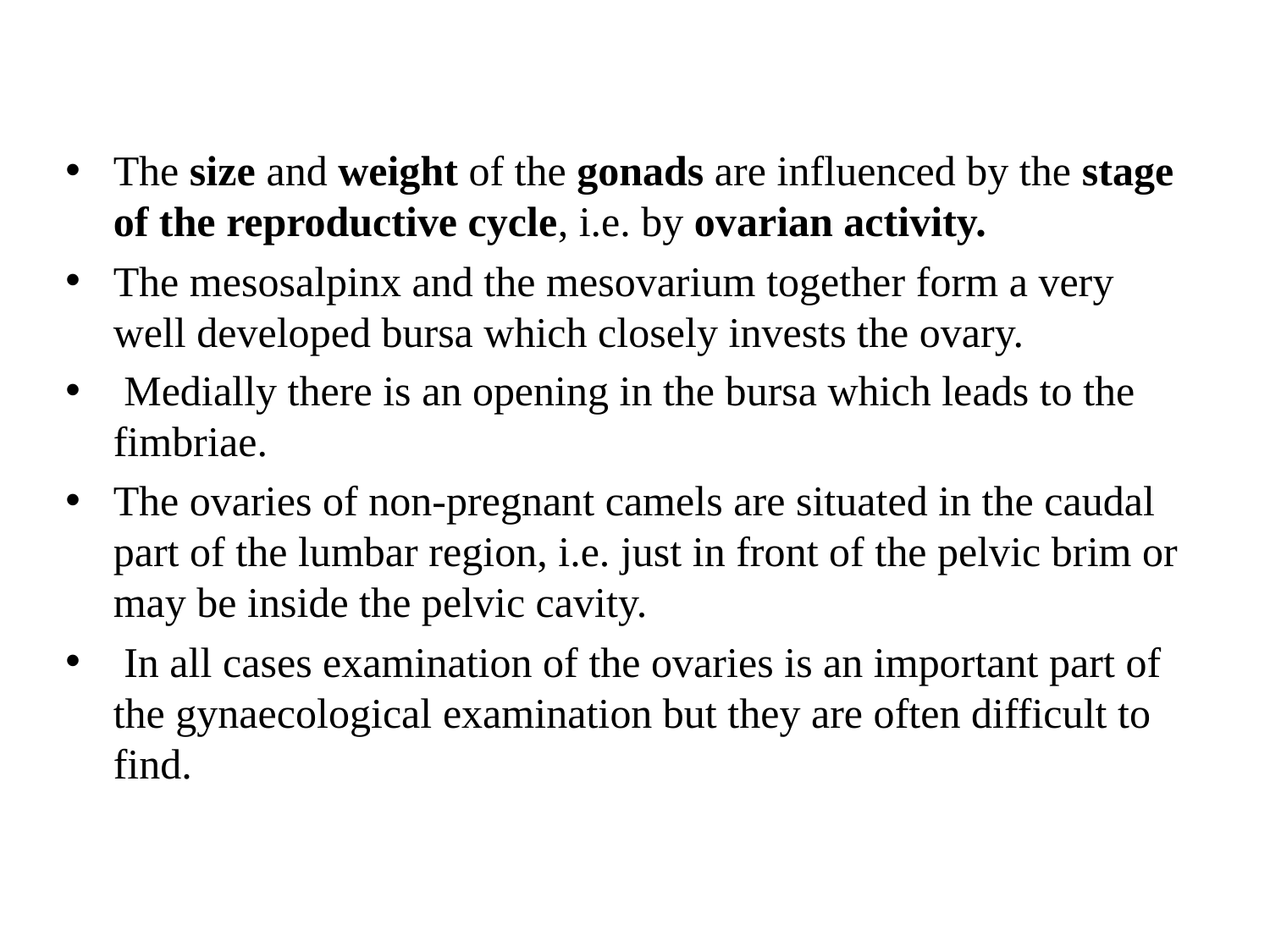

The size and weight of the gonads are influenced by the stage of the reproductive cycle, i.e. by ovarian activity.
The mesosalpinx and the mesovarium together form a very well developed bursa which closely invests the ovary.
 Medially there is an opening in the bursa which leads to the fimbriae.
The ovaries of non-pregnant camels are situated in the caudal part of the lumbar region, i.e. just in front of the pelvic brim or may be inside the pelvic cavity.
 In all cases examination of the ovaries is an important part of the gynaecological examination but they are often difficult to find.